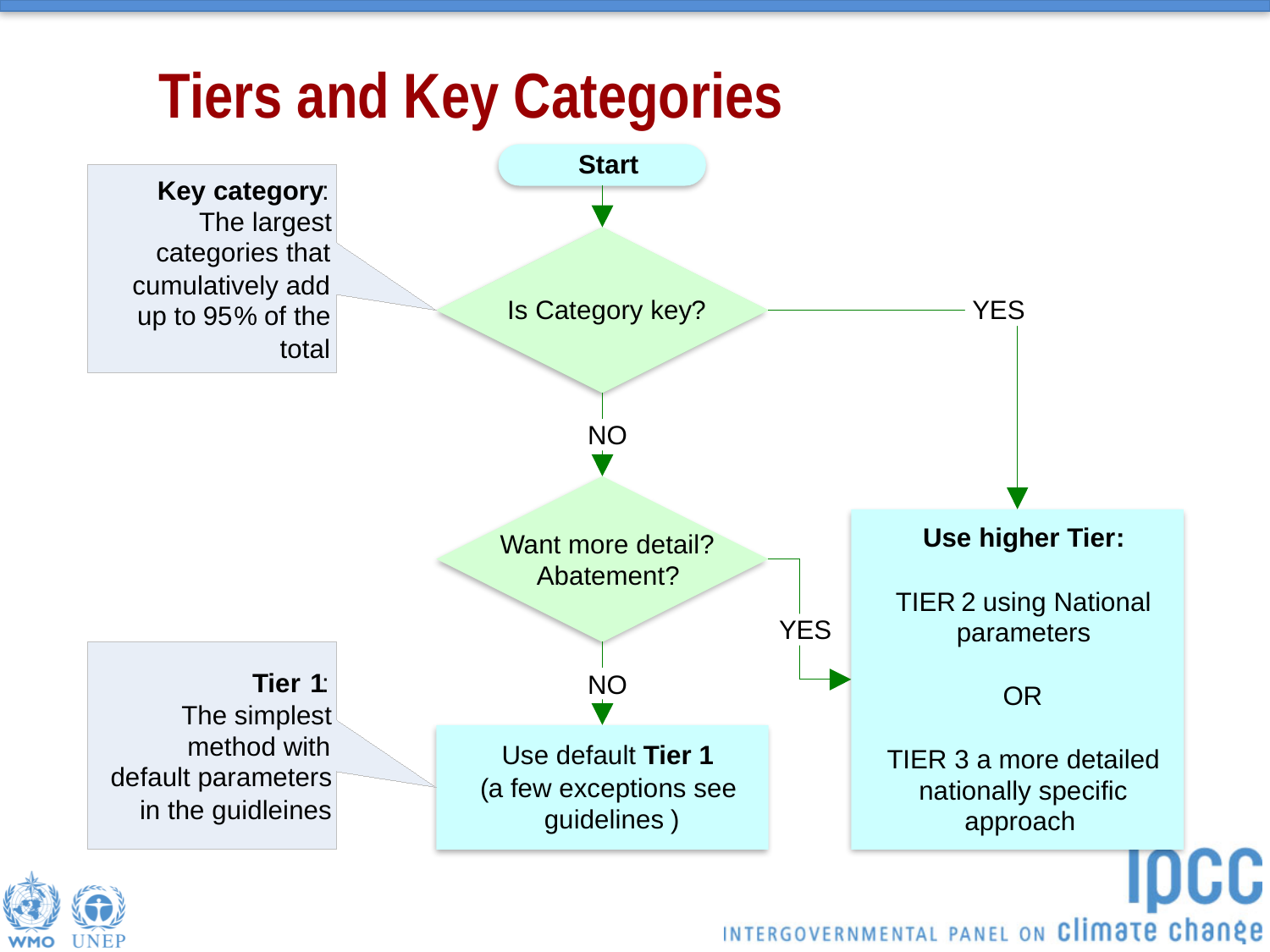

# Tiers and Key Categories

Start

Key category
:

The largest

categories that
cumulatively add
Is Category key
?
YES

up to
95
%
of the

total

NO

Use higher Tier
:
Want more detail
?
Abatement
?

TIER
2
using National
YES

parameters

Tier
1
:

NO

OR
The simplest

method with
Use default
Tier
1
TIER
3
a more detailed
default parameters
(
a few exceptions see
nationally specific
in the guidleines
guidelines
)
approach